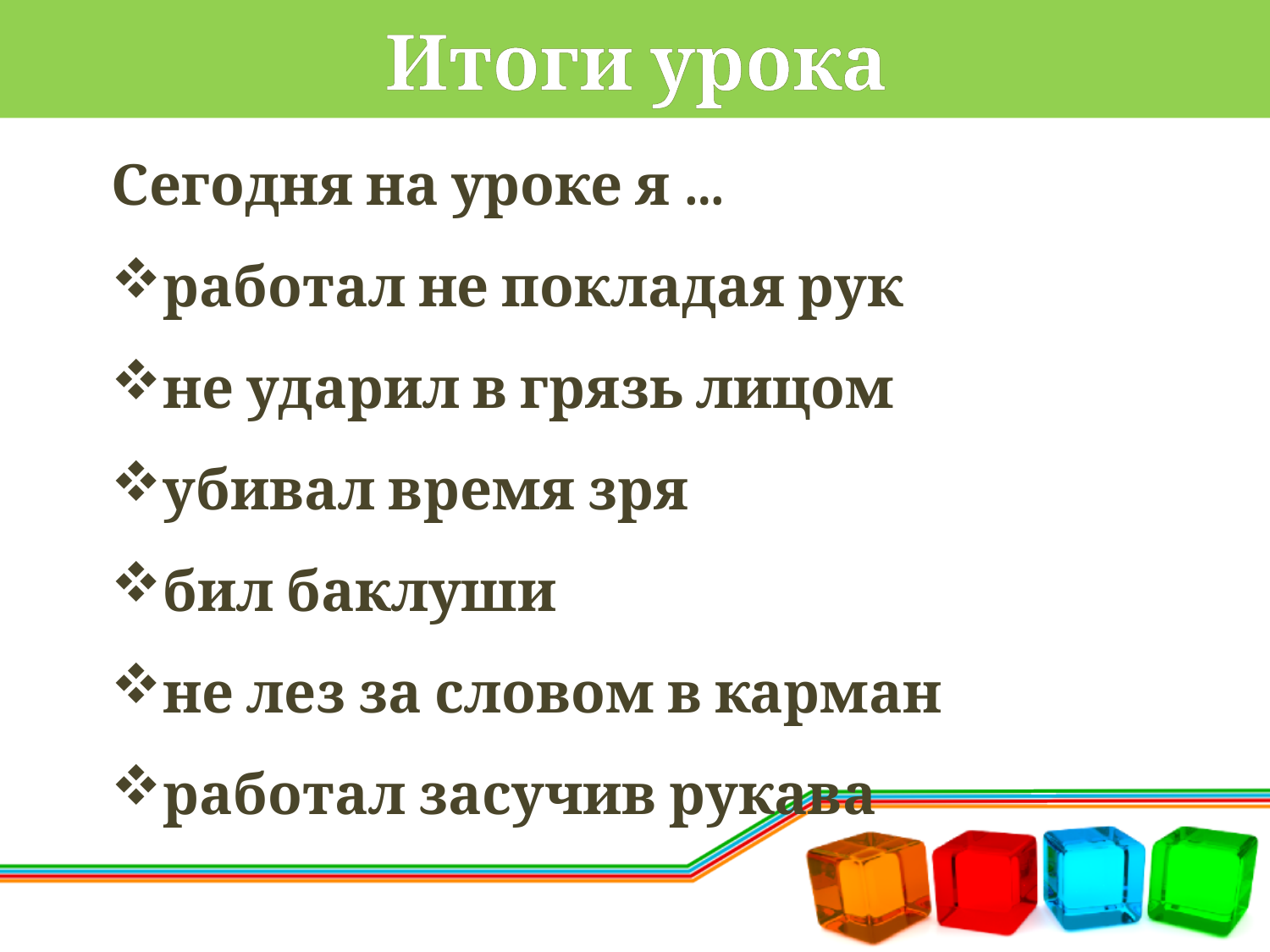

# Итоги урока
Сегодня на уроке я …
работал не покладая рук
не ударил в грязь лицом
убивал время зря
бил баклуши
не лез за словом в карман
работал засучив рукава